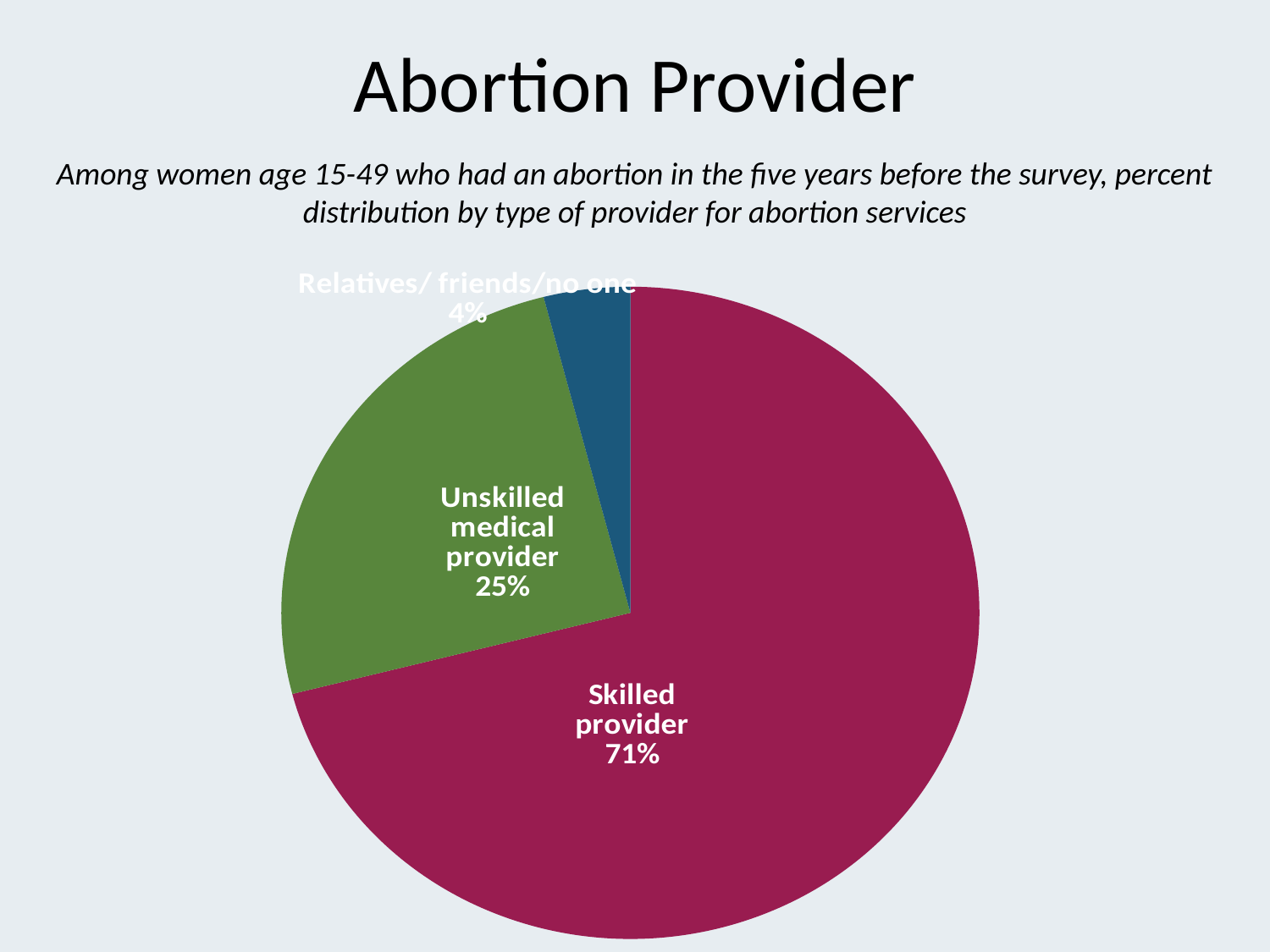

# Abortion Provider
Among women age 15-49 who had an abortion in the five years before the survey, percent distribution by type of provider for abortion services

### Chart

| Category | Series 1 |
|---|---|
| Skilled provider | 71.0 |
| Unskilled medical provider | 25.0 |
| Relatives/ friends/no one | 4.0 |